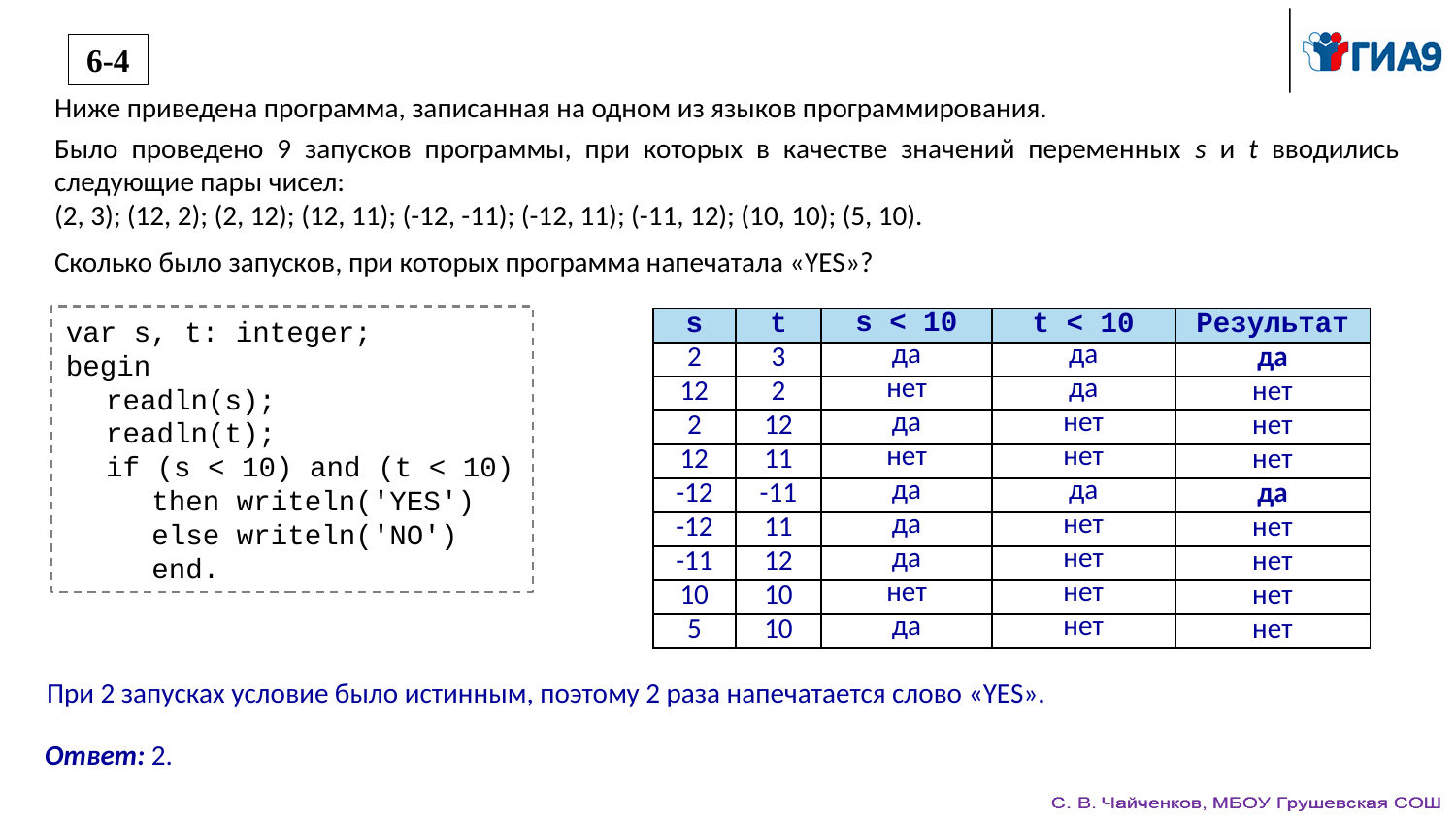

6-4
Ниже приведена программа, записанная на одном из языков программирования.
Было проведено 9 запусков программы, при которых в качестве значений переменных s и t вводились следующие пары чисел:
(2, 3); (12, 2); (2, 12); (12, 11); (-12, -11); (-12, 11); (-11, 12); (10, 10); (5, 10).
Сколько было запусков, при которых программа напечатала «YES»?
var s, t: integer;
begin
readln(s);
readln(t);
if (s < 10) and (t < 10)
then writeln('YES')
else writeln('NO')
end.
| s | t | s < 10 | t < 10 | Результат |
| --- | --- | --- | --- | --- |
| 2 | 3 | да | да | да |
| 12 | 2 | нет | да | нет |
| 2 | 12 | да | нет | нет |
| 12 | 11 | нет | нет | нет |
| -12 | -11 | да | да | да |
| -12 | 11 | да | нет | нет |
| -11 | 12 | да | нет | нет |
| 10 | 10 | нет | нет | нет |
| 5 | 10 | да | нет | нет |
При 2 запусках условие было истинным, поэтому 2 раза напечатается слово «YES».
Ответ: 2.